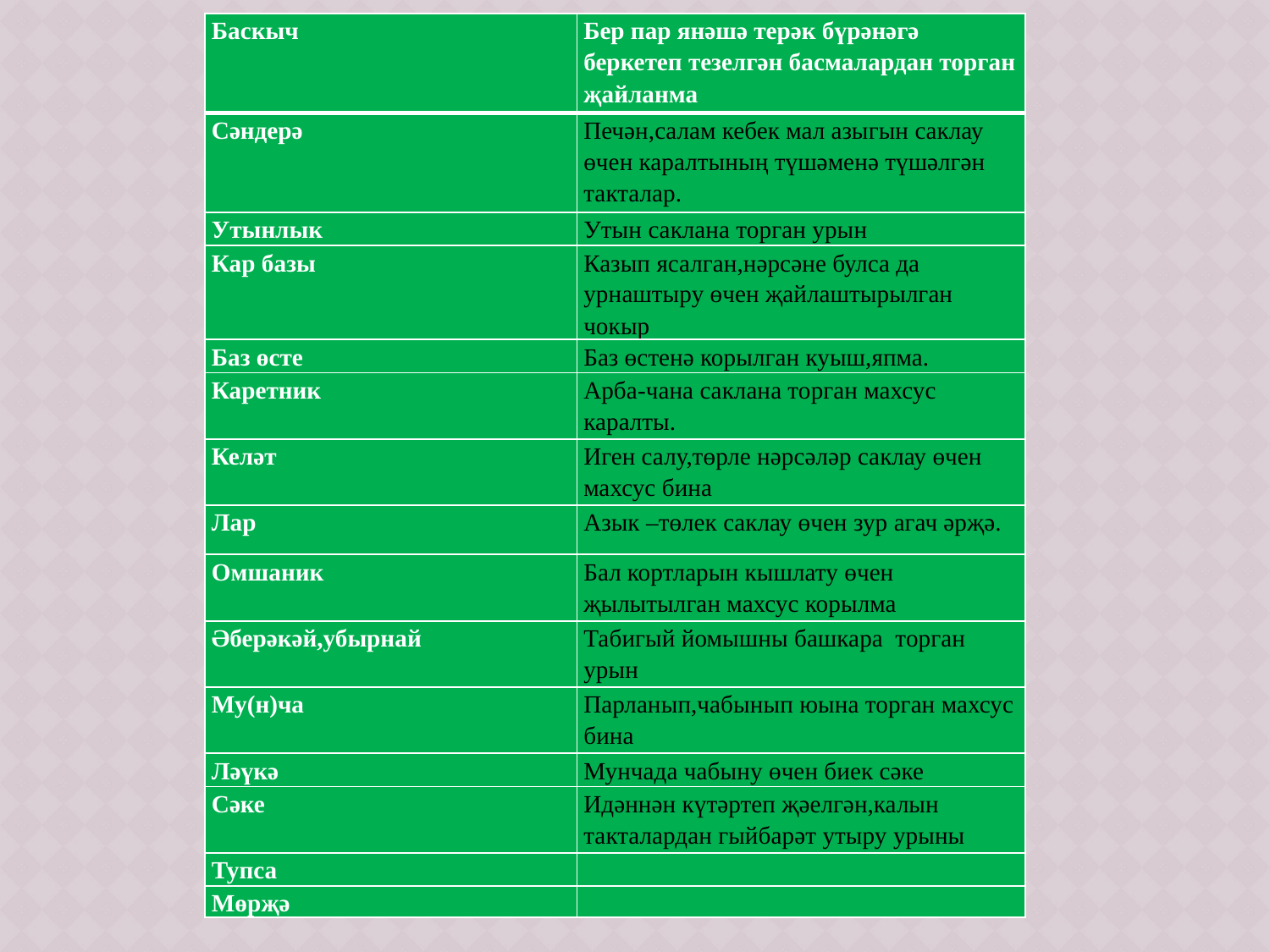

| Баскыч | Бер пар янәшә терәк бүрәнәгә беркетеп тезелгән басмалардан торган җайланма |
| --- | --- |
| Сәндерә | Печән,салам кебек мал азыгын саклау өчен каралтының түшәменә түшәлгән такталар. |
| Утынлык | Утын саклана торган урын |
| Кар базы | Казып ясалган,нәрсәне булса да урнаштыру өчен җайлаштырылган чокыр |
| Баз өсте | Баз өстенә корылган куыш,япма. |
| Каретник | Арба-чана саклана торган махсус каралты. |
| Келәт | Иген салу,төрле нәрсәләр саклау өчен махсус бина |
| Лар | Азык –төлек саклау өчен зур агач әрҗә. |
| Омшаник | Бал кортларын кышлату өчен җылытылган махсус корылма |
| Әберәкәй,убырнай | Табигый йомышны башкара торган урын |
| Му(н)ча | Парланып,чабынып юына торган махсус бина |
| Ләүкә | Мунчада чабыну өчен биек сәке |
| Сәке | Идәннән күтәртеп җәелгән,калын такталардан гыйбарәт утыру урыны |
| Тупса |  |
| Мөрҗә |  |